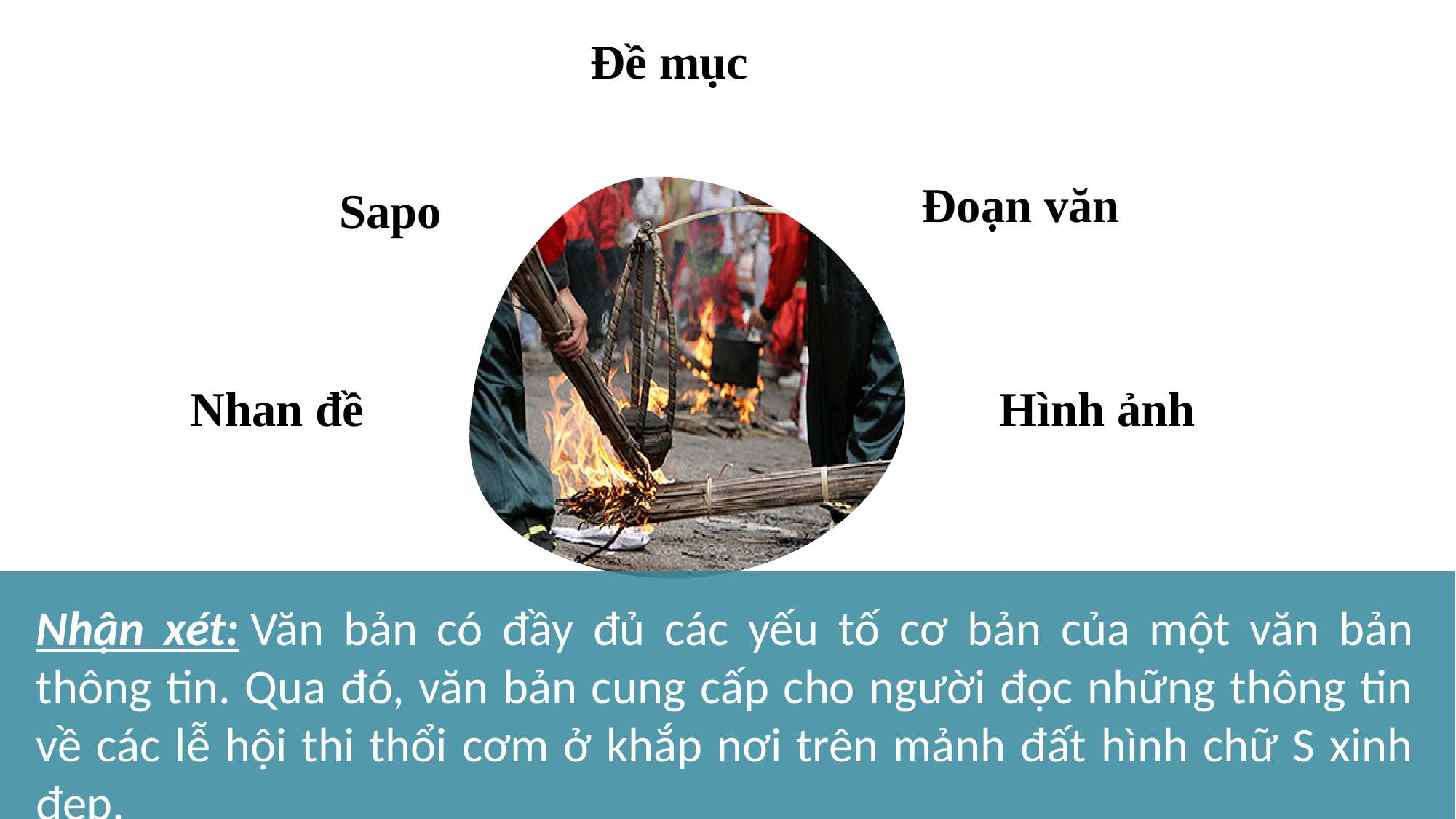

Đề mục

Đoạn văn
Sapo
Hình ảnh
Nhan đề

Nhận xét: Văn bản có đầy đủ các yếu tố cơ bản của một văn bản thông tin. Qua đó, văn bản cung cấp cho người đọc những thông tin về các lễ hội thi thổi cơm ở khắp nơi trên mảnh đất hình chữ S xinh đẹp.